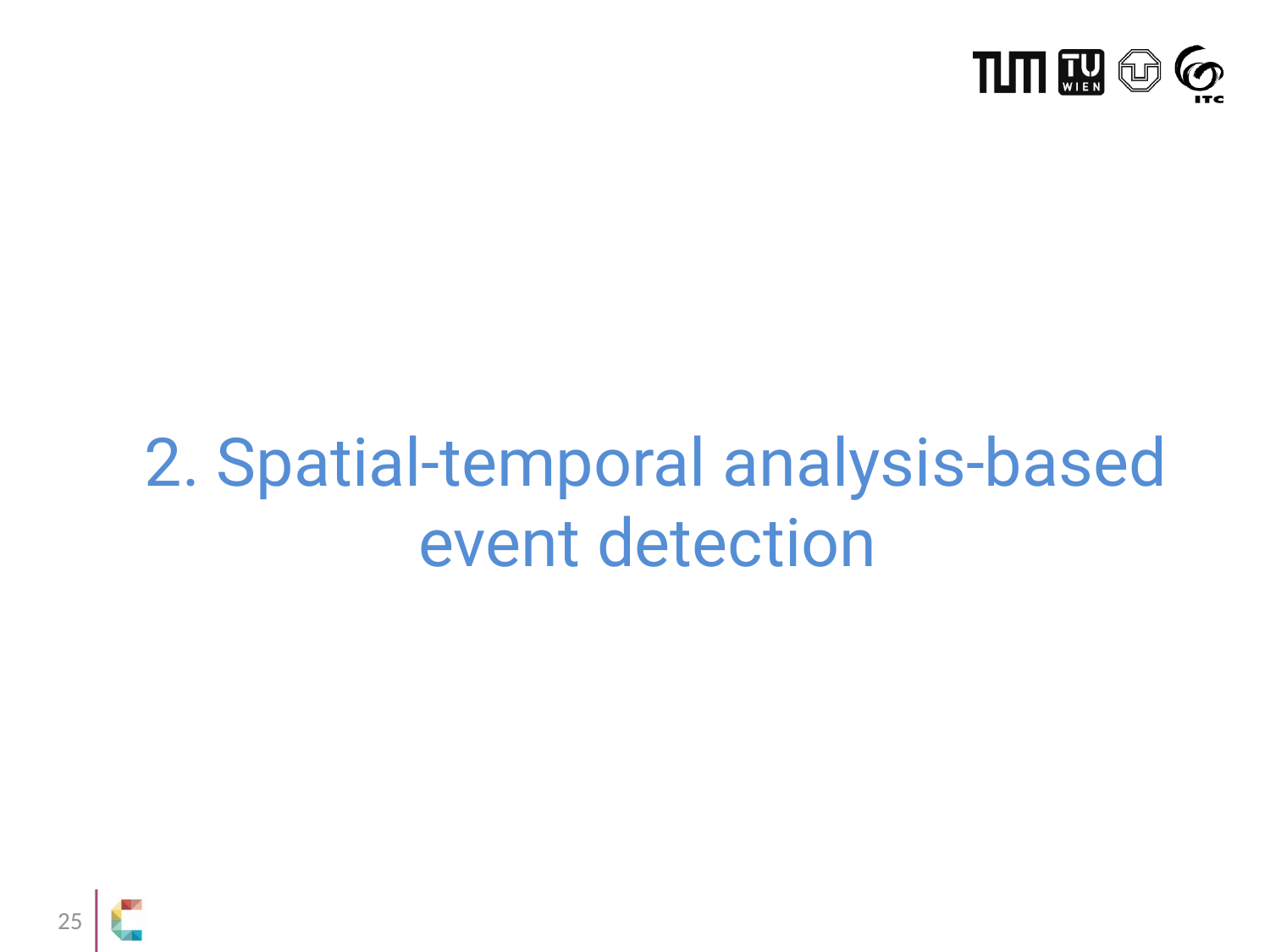

# 2. Spatial-temporal analysis-based event detection

25